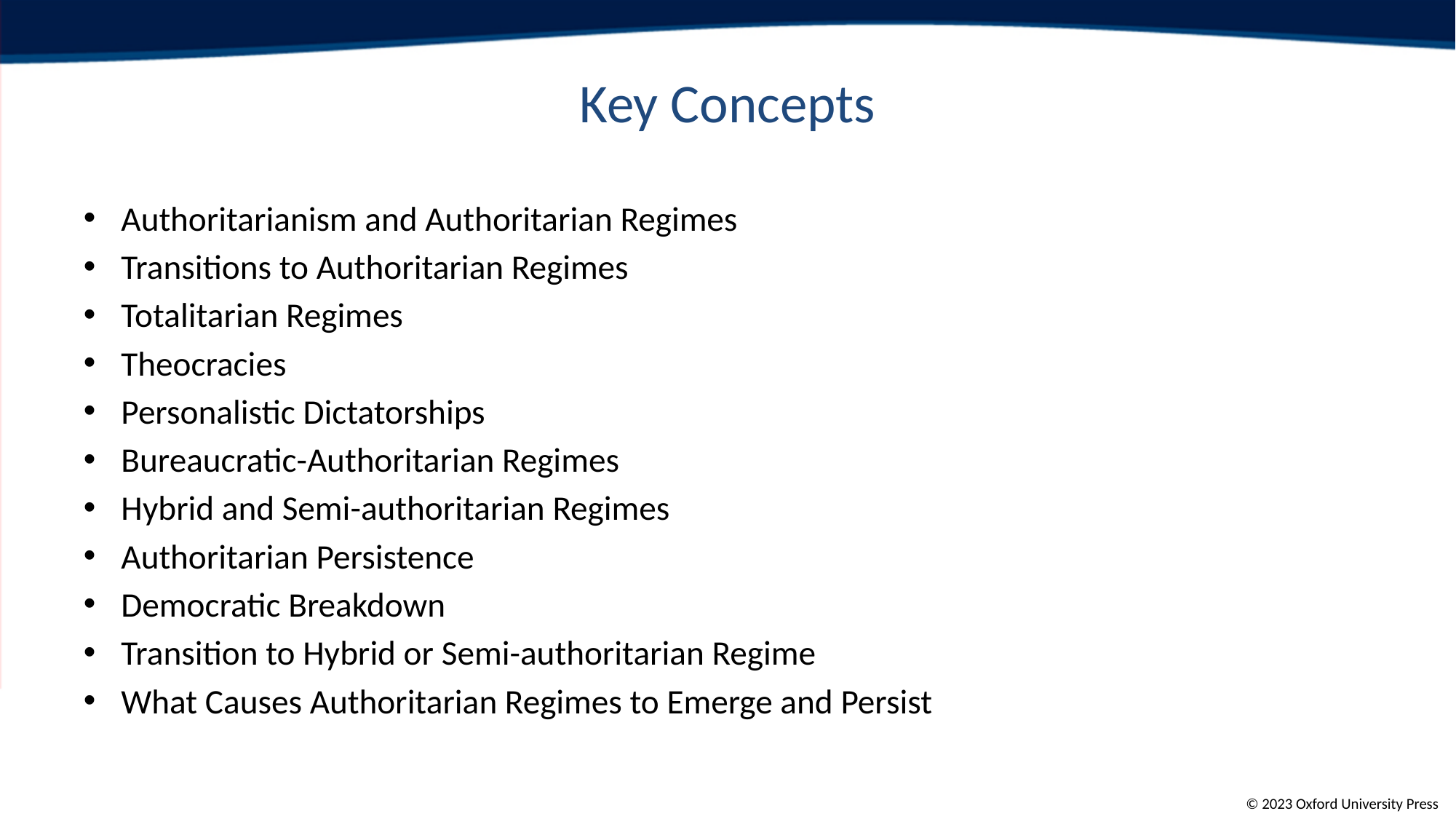

# Key Concepts
Authoritarianism and Authoritarian Regimes
Transitions to Authoritarian Regimes
Totalitarian Regimes
Theocracies
Personalistic Dictatorships
Bureaucratic-Authoritarian Regimes
Hybrid and Semi-authoritarian Regimes
Authoritarian Persistence
Democratic Breakdown
Transition to Hybrid or Semi-authoritarian Regime
What Causes Authoritarian Regimes to Emerge and Persist